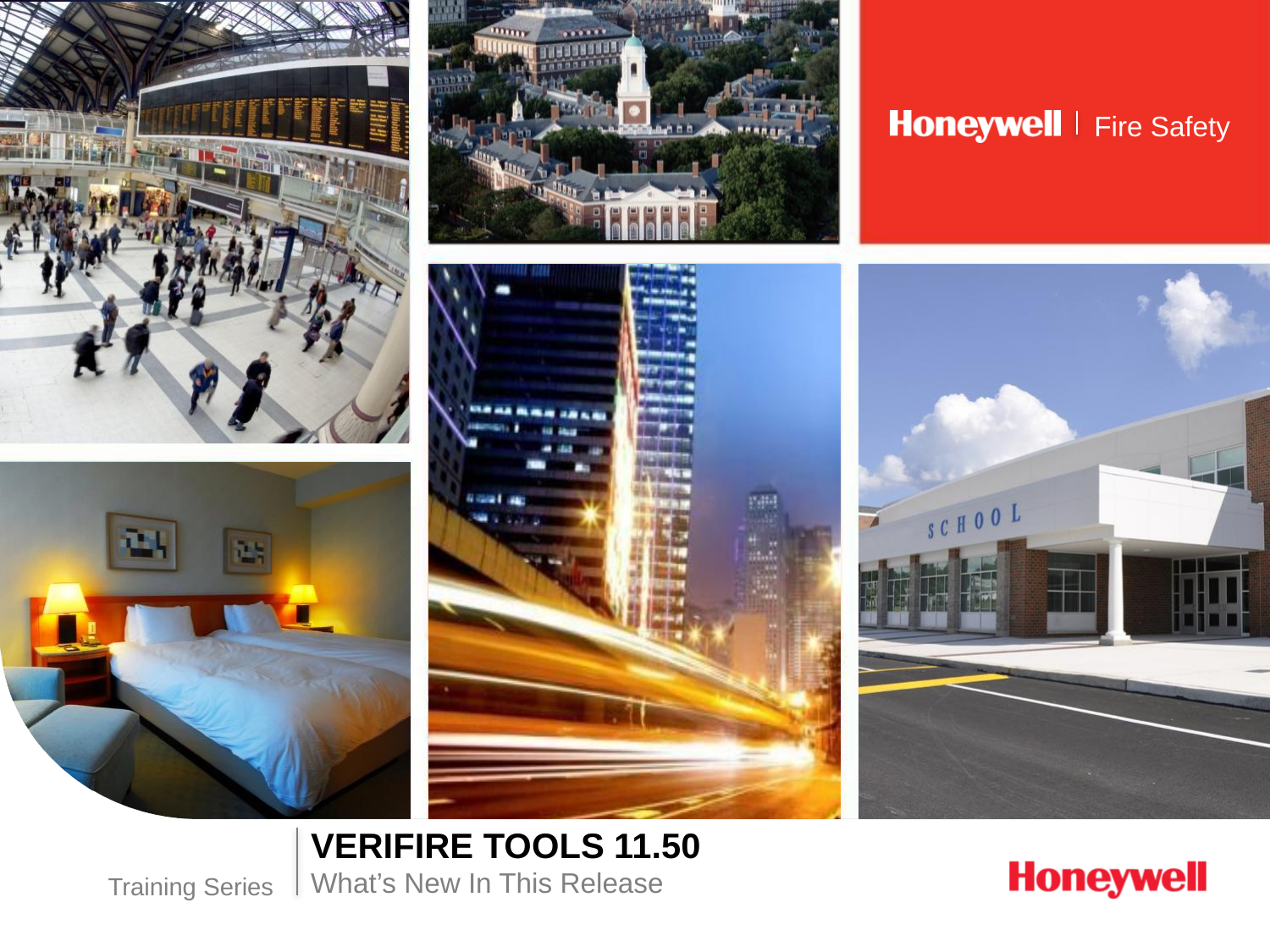

VeriFire Tools 11.50
What’s New In This Release
Training Series